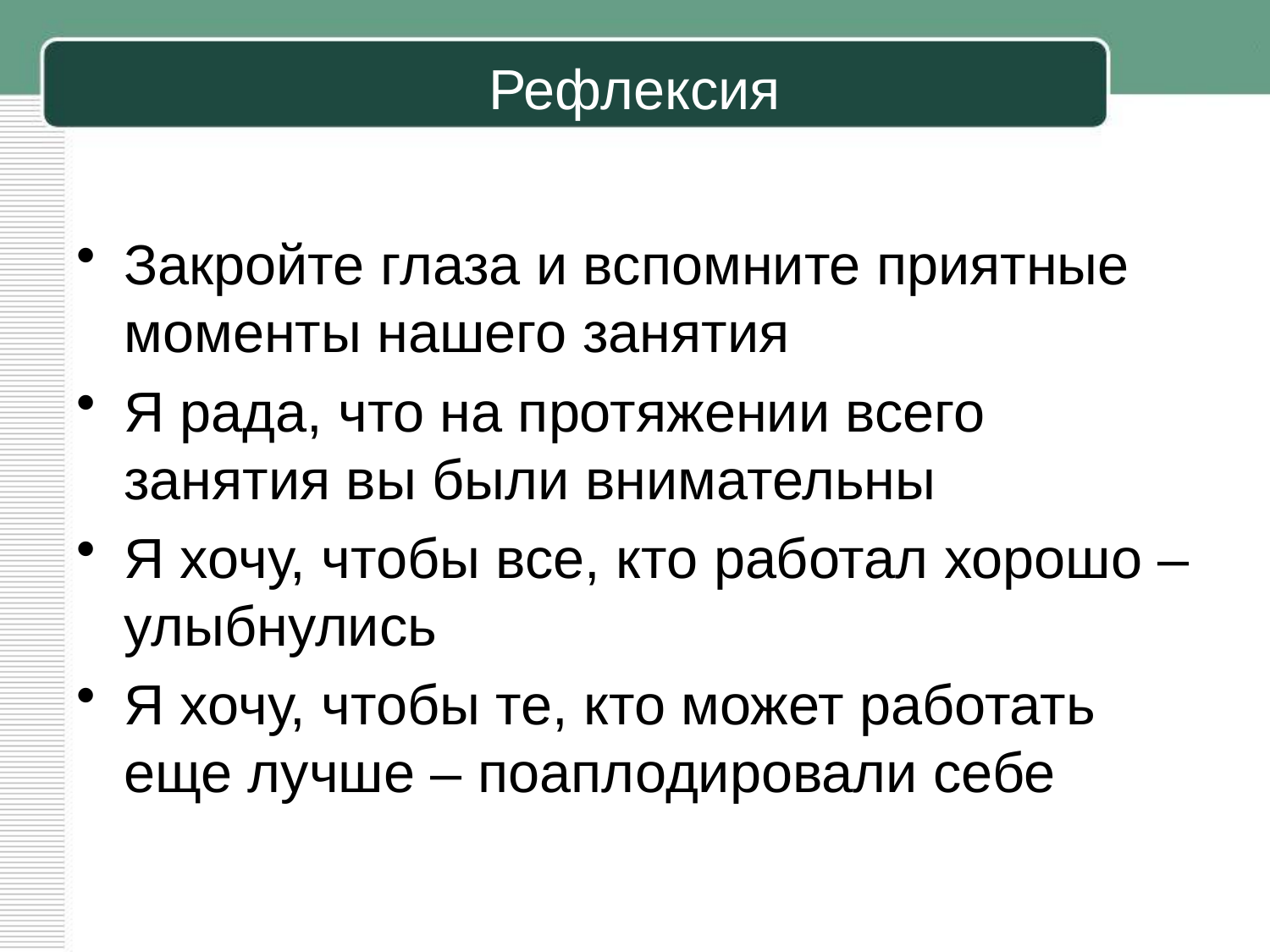

# Рефлексия
Закройте глаза и вспомните приятные моменты нашего занятия
Я рада, что на протяжении всего занятия вы были внимательны
Я хочу, чтобы все, кто работал хорошо – улыбнулись
Я хочу, чтобы те, кто может работать еще лучше – поаплодировали себе